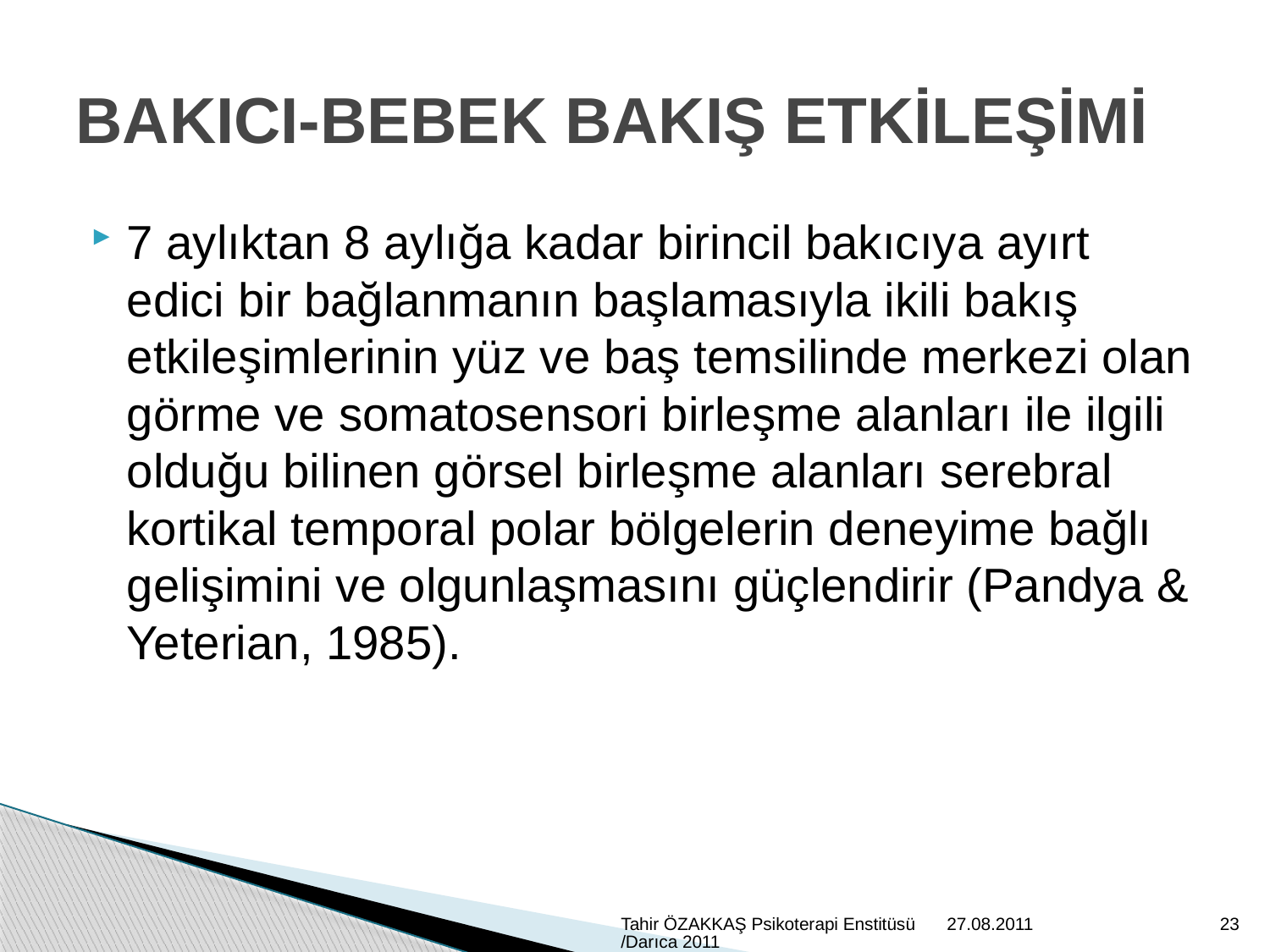

# BakIcI-Bebek BakIş Etkİleşİmİ
7 aylıktan 8 aylığa kadar birincil bakıcıya ayırt edici bir bağlanmanın başlamasıyla ikili bakış etkileşimlerinin yüz ve baş temsilinde merkezi olan görme ve somatosensori birleşme alanları ile ilgili olduğu bilinen görsel birleşme alanları serebral kortikal temporal polar bölgelerin deneyime bağlı gelişimini ve olgunlaşmasını güçlendirir (Pandya & Yeterian, 1985).
Tahir ÖZAKKAŞ Psikoterapi Enstitüsü /Darıca 2011
27.08.2011
23